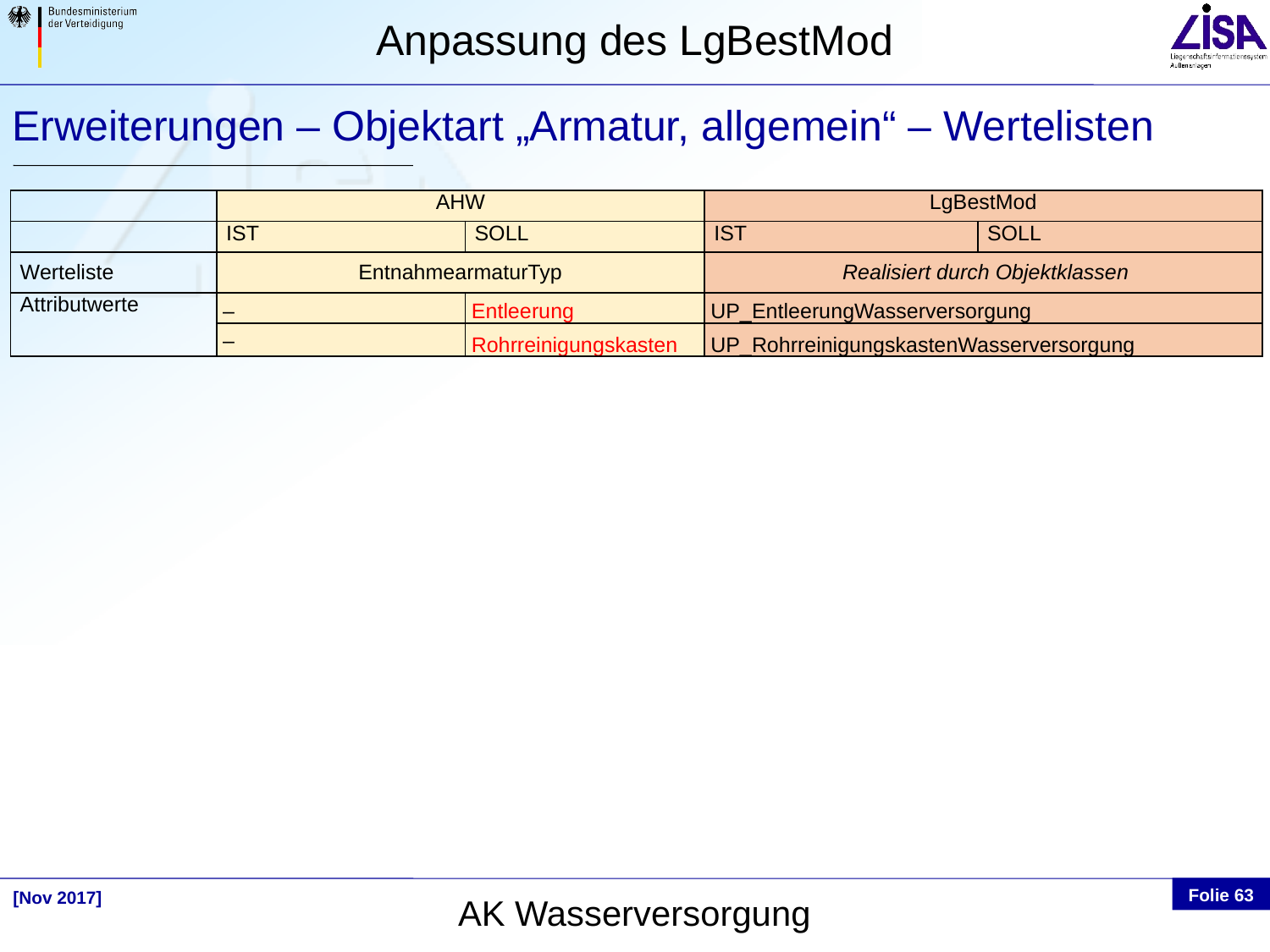

Erweiterungen – Objektart „Armatur, allgemein“ – Wertelisten

|  | AHW |  | LgBestMod |  |
| --- | --- | --- | --- | --- |
|  | IST | SOLL | IST | SOLL |
| Werteliste | EntnahmearmaturTyp |  | Realisiert durch Objektklassen |  |
| Attributwerte | – | Entleerung | UP\_EntleerungWasserversorgung |  |
|  | – | Rohrreinigungskasten | UP\_RohrreinigungskastenWasserversorgung |  |